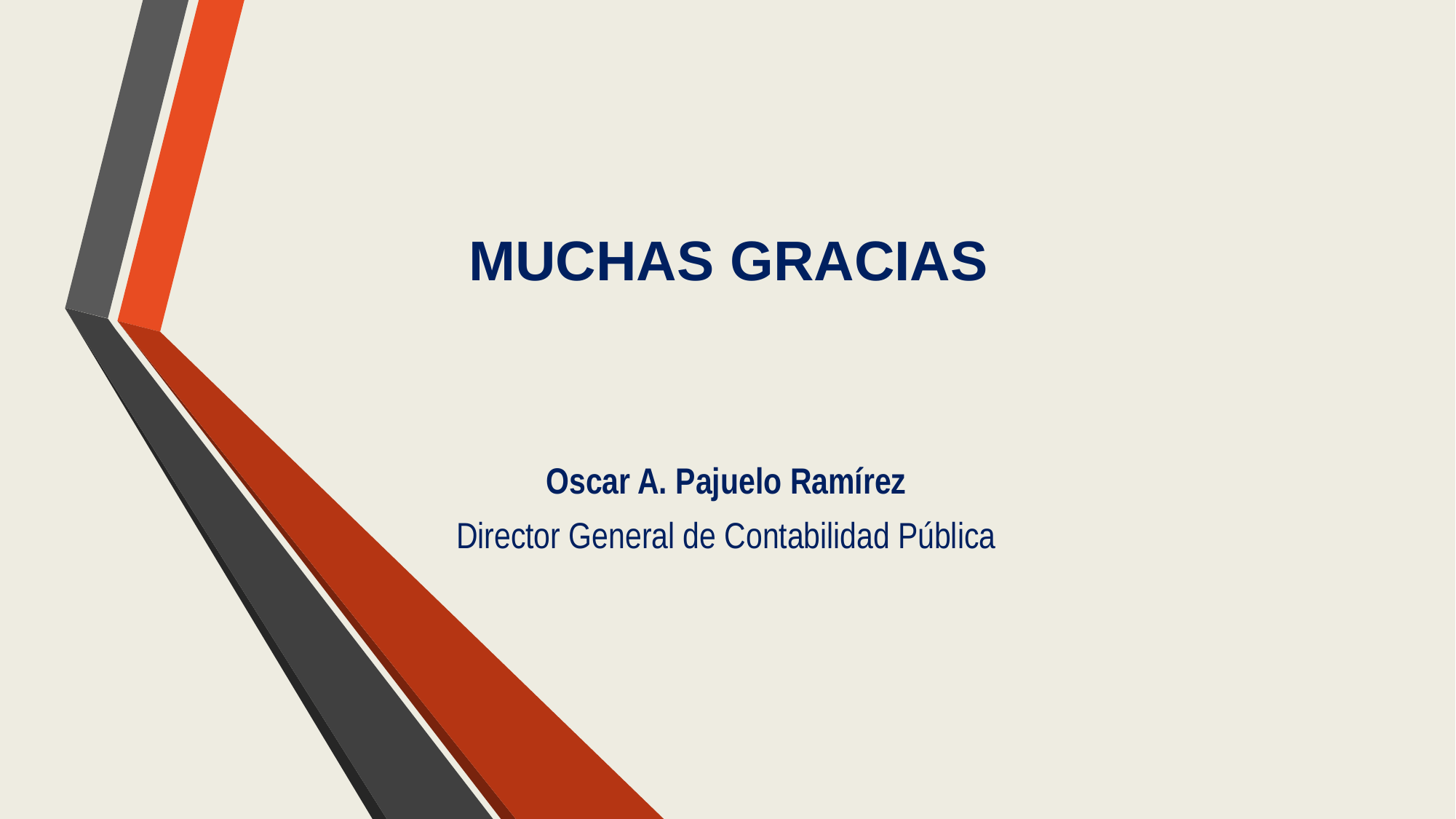

MUCHAS GRACIAS

Oscar A. Pajuelo Ramírez
Director General de Contabilidad Pública